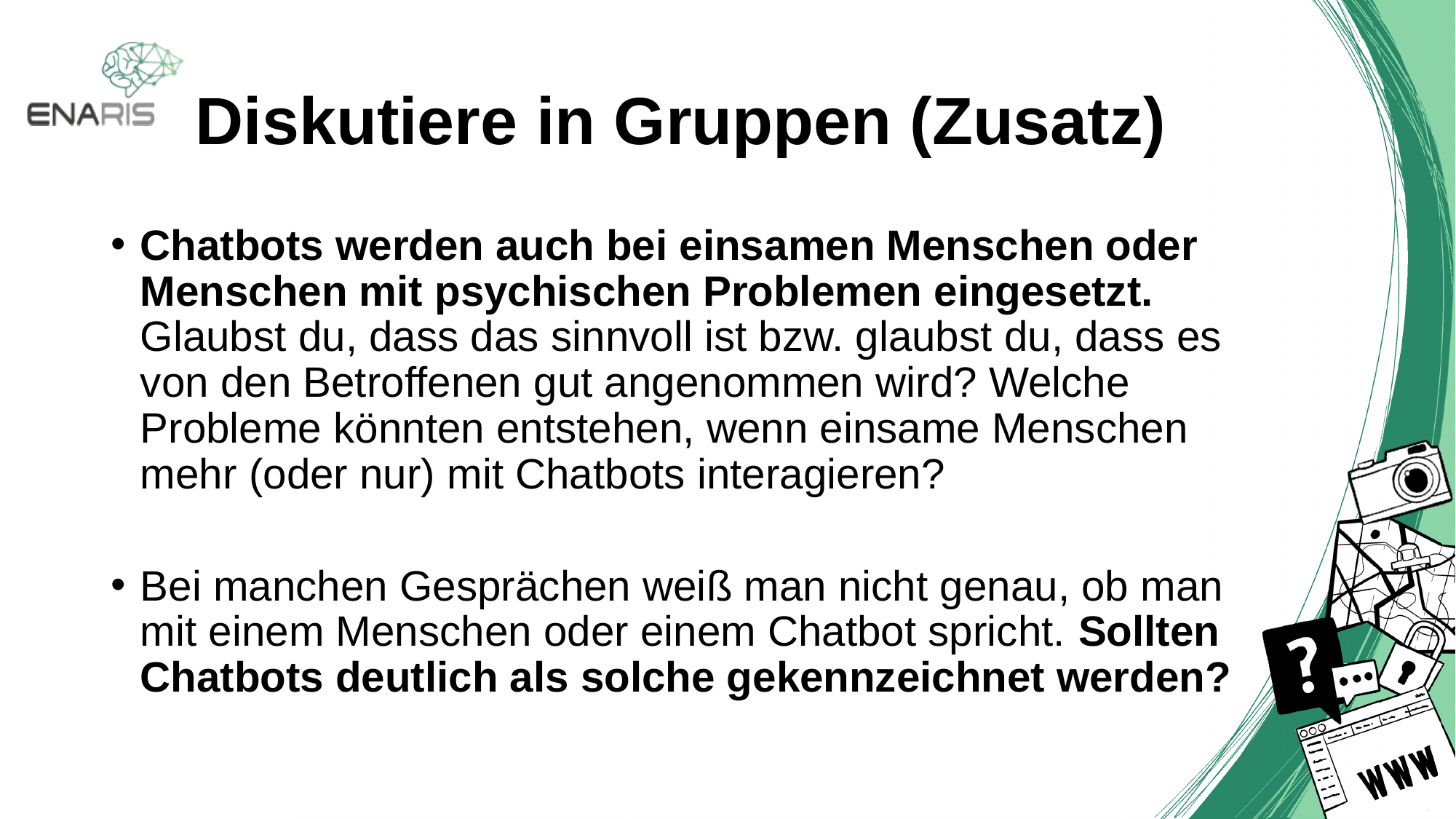

# Diskutiere in Gruppen (Zusatz)
Chatbots werden auch bei einsamen Menschen oder Menschen mit psychischen Problemen eingesetzt.
Glaubst du, dass das sinnvoll ist bzw. glaubst du, dass es von den Betroffenen gut angenommen wird? Welche Probleme könnten entstehen, wenn einsame Menschen mehr (oder nur) mit Chatbots interagieren?
Bei manchen Gesprächen weiß man nicht genau, ob man mit einem Menschen oder einem Chatbot spricht. Sollten Chatbots deutlich als solche gekennzeichnet werden?